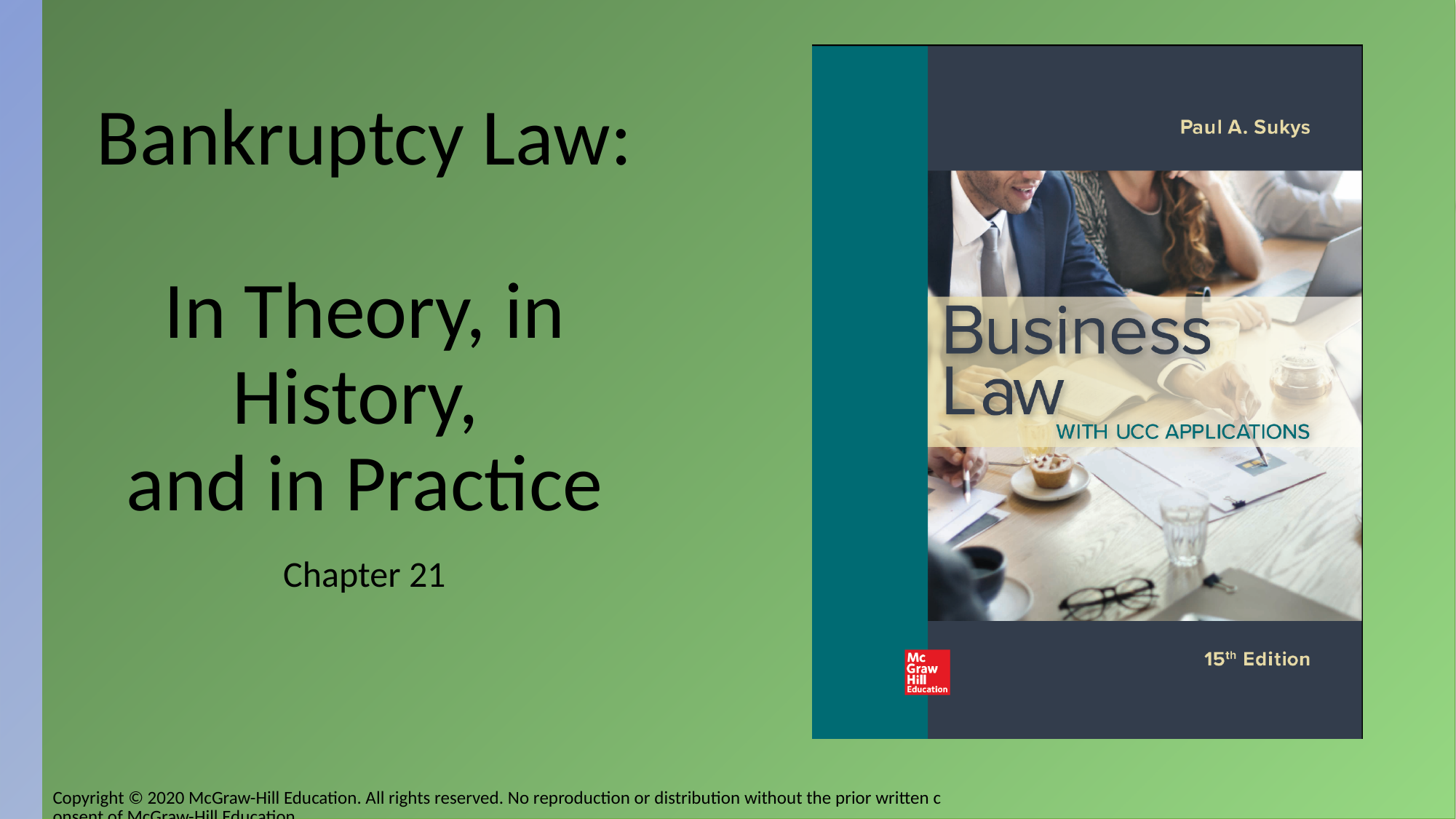

# Bankruptcy Law: In Theory, in History, and in Practice
Chapter 21
Copyright © 2020 McGraw-Hill Education. All rights reserved. No reproduction or distribution without the prior written consent of McGraw-Hill Education.